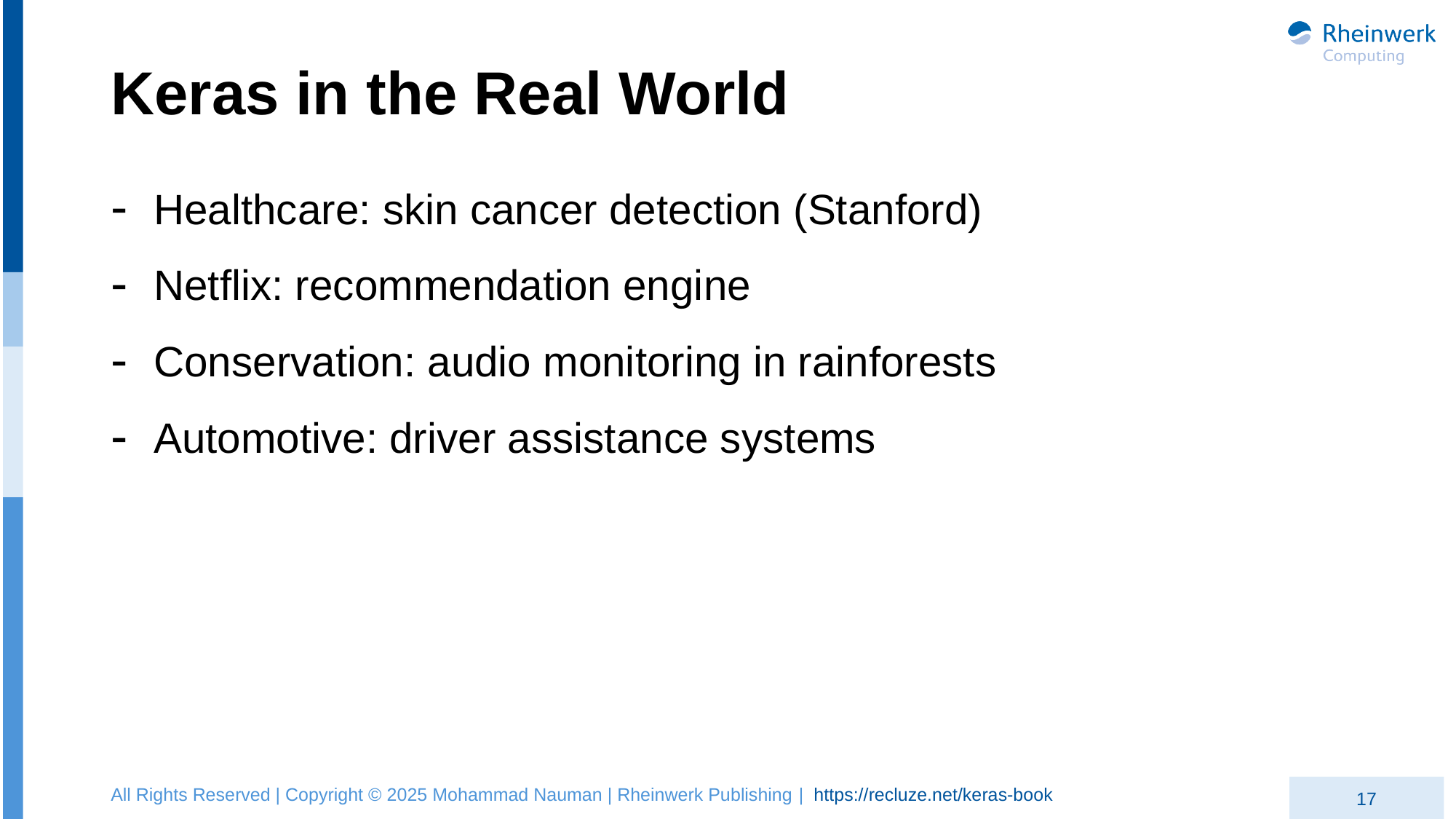

# Keras in the Real World
Healthcare: skin cancer detection (Stanford)
Netflix: recommendation engine
Conservation: audio monitoring in rainforests
Automotive: driver assistance systems